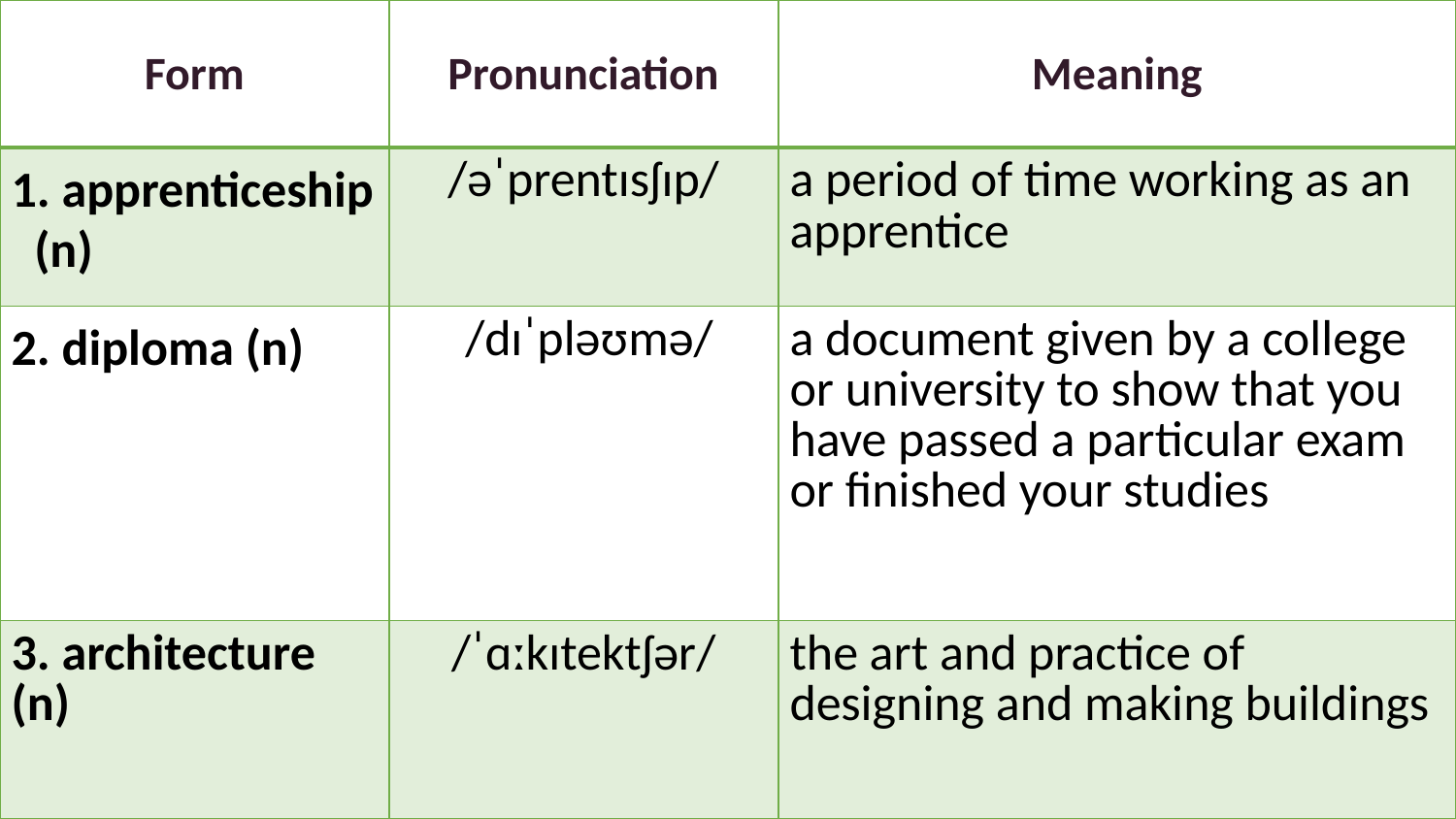

| Form | Pronunciation | Meaning |
| --- | --- | --- |
| 1. apprenticeship (n) | /əˈprentɪsʃɪp/ | a period of time working as an apprentice |
| 2. diploma (n) | /dɪˈpləʊmə/ | a document given by a college or university to show that you have passed a particular exam or finished your studies |
| 3. architecture (n) | /ˈɑːkɪtektʃər/ | the art and practice of designing and making buildings |